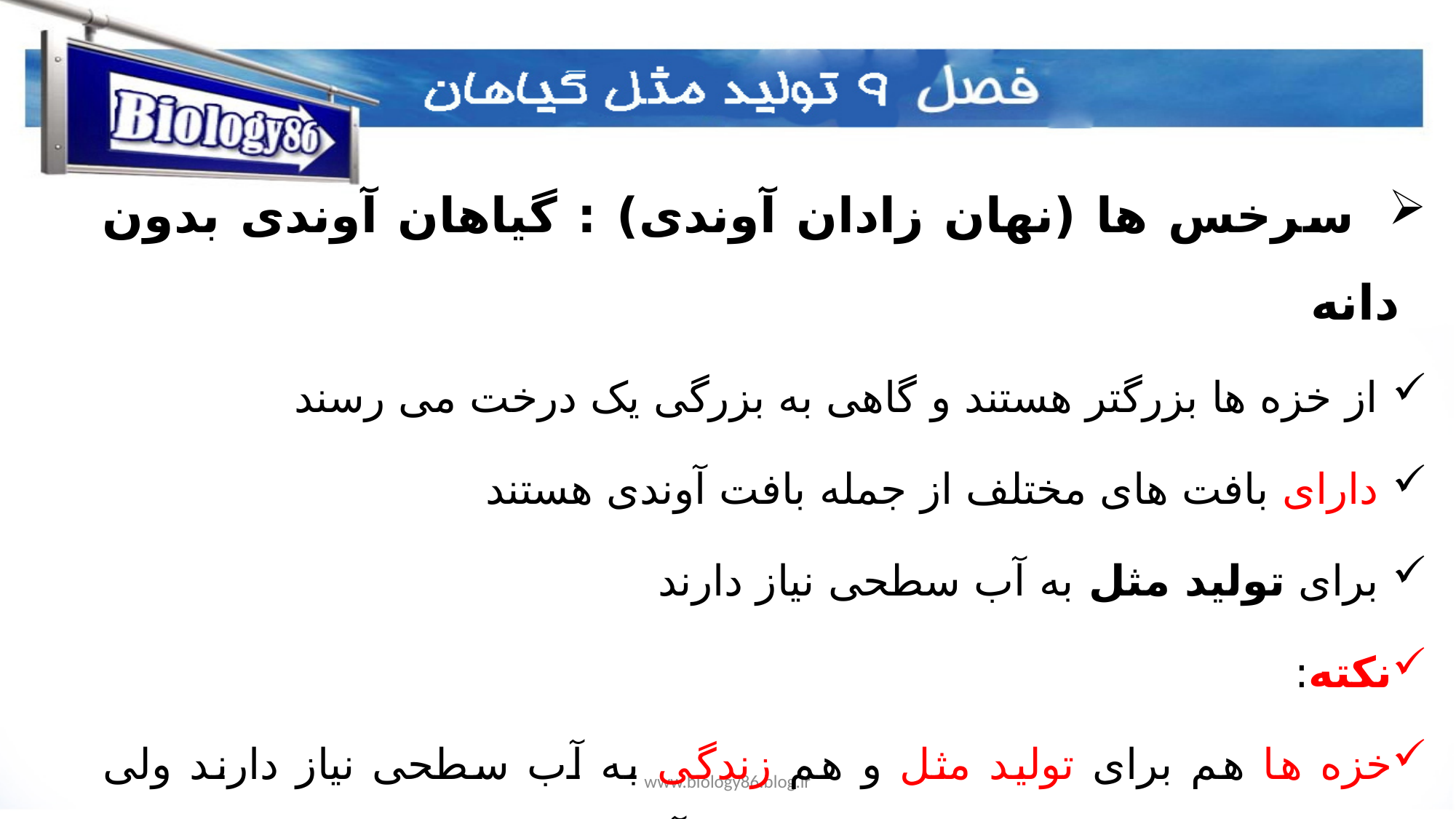

سرخس ها (نهان زادان آوندی) : گیاهان آوندی بدون دانه
 از خزه ها بزرگتر هستند و گاهی به بزرگی یک درخت می رسند
 دارای بافت های مختلف از جمله بافت آوندی هستند
 برای تولید مثل به آب سطحی نیاز دارند
نکته:
خزه ها هم برای تولید مثل و هم زندگی به آب سطحی نیاز دارند ولی سرخس ها تنها برای تولید مثل جنسی به آب سطحی نیاز دارند

www.biology86.blog.ir